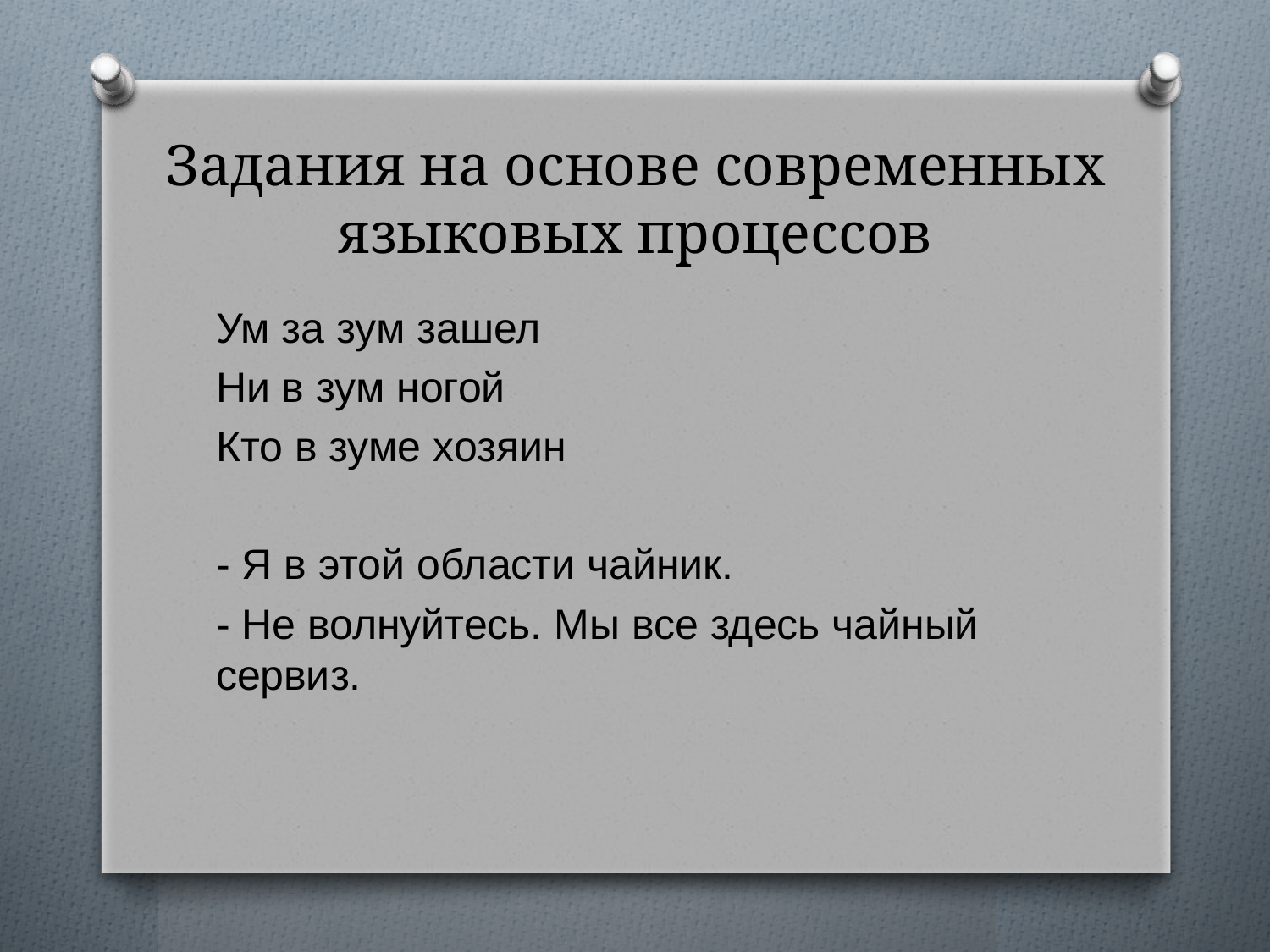

# Задания на основе современных языковых процессов
Ум за зум зашел
Ни в зум ногой
Кто в зуме хозяин

- Я в этой области чайник.
- Не волнуйтесь. Мы все здесь чайный сервиз.